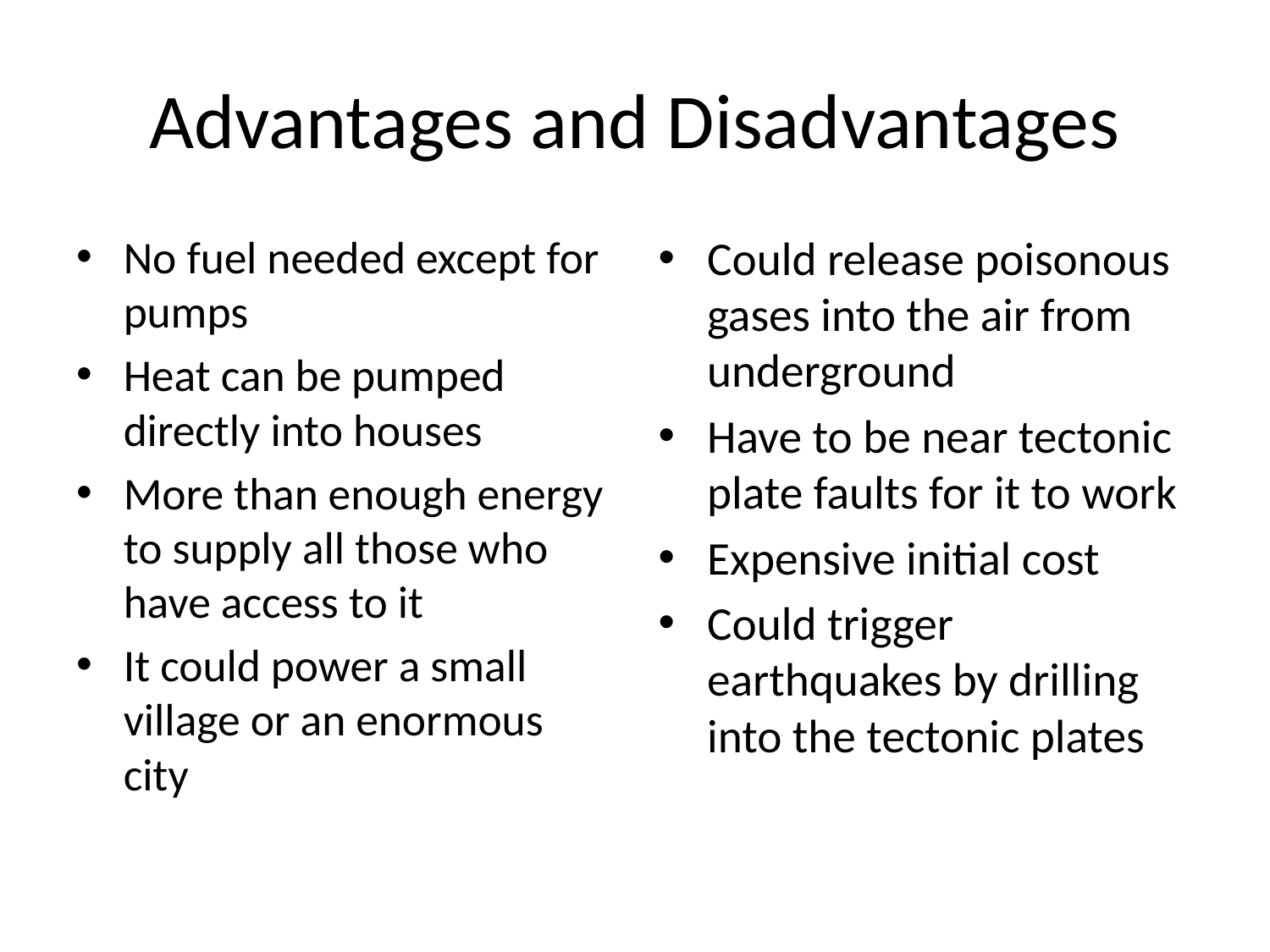

# Advantages and Disadvantages
No fuel needed except for pumps
Heat can be pumped directly into houses
More than enough energy to supply all those who have access to it
It could power a small village or an enormous city
Could release poisonous gases into the air from underground
Have to be near tectonic plate faults for it to work
Expensive initial cost
Could trigger earthquakes by drilling into the tectonic plates